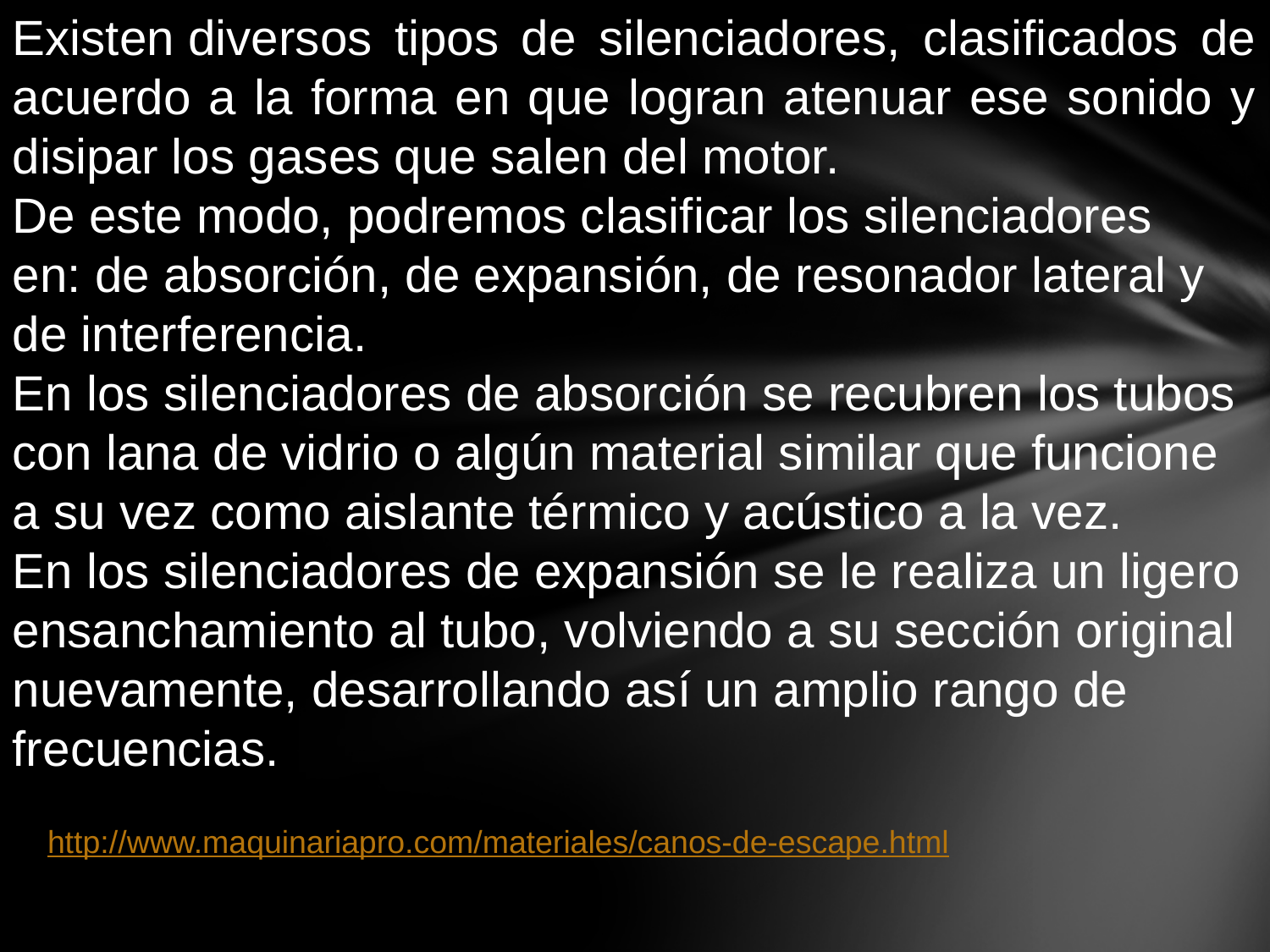

Existen diversos tipos de silenciadores, clasificados de acuerdo a la forma en que logran atenuar ese sonido y disipar los gases que salen del motor.
De este modo, podremos clasificar los silenciadores en: de absorción, de expansión, de resonador lateral y de interferencia.
En los silenciadores de absorción se recubren los tubos con lana de vidrio o algún material similar que funcione a su vez como aislante térmico y acústico a la vez.
En los silenciadores de expansión se le realiza un ligero ensanchamiento al tubo, volviendo a su sección original nuevamente, desarrollando así un amplio rango de frecuencias.
http://www.maquinariapro.com/materiales/canos-de-escape.html